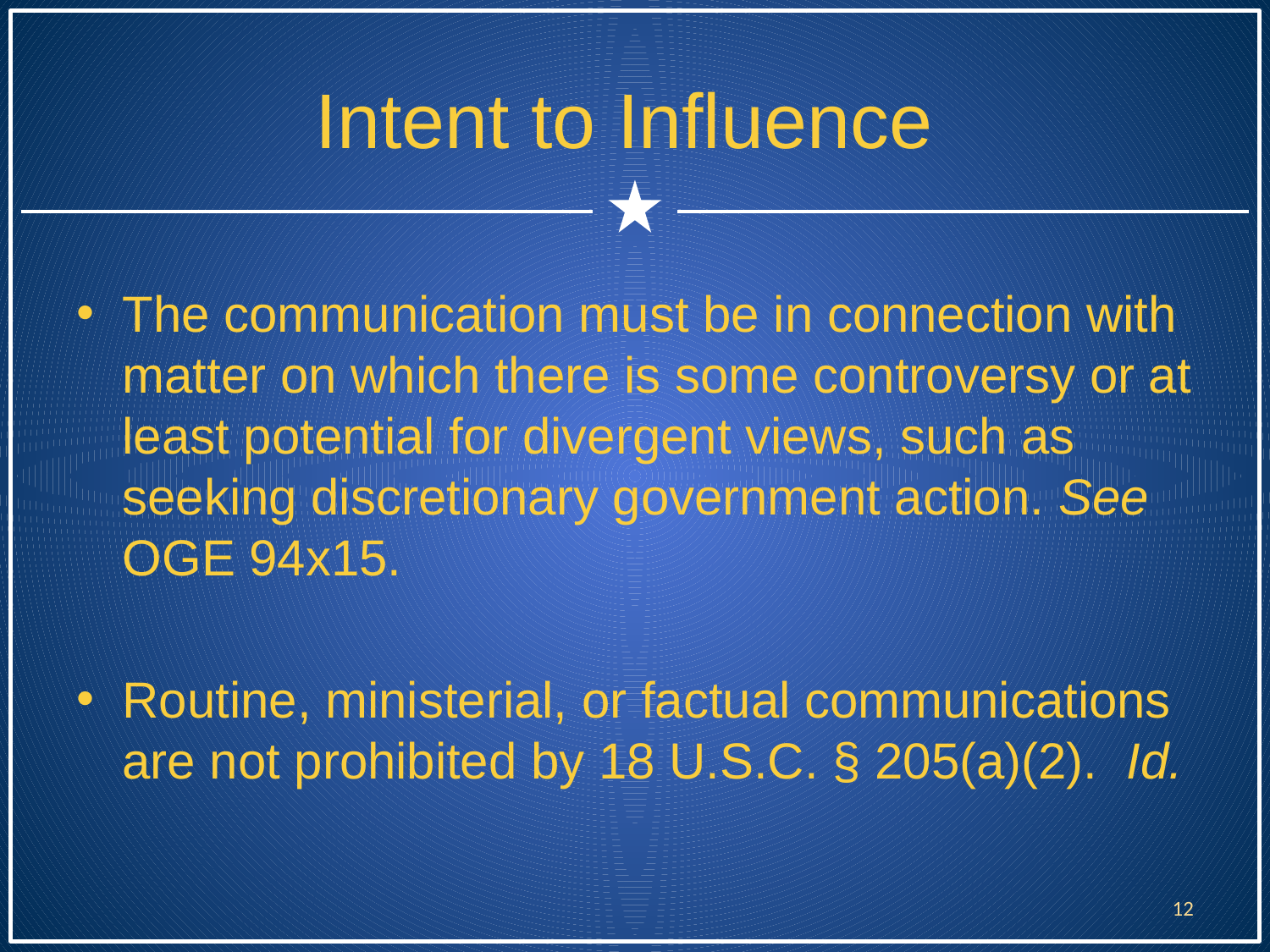

# Intent to Influence
The communication must be in connection with matter on which there is some controversy or at least potential for divergent views, such as seeking discretionary government action. See OGE 94x15.

Routine, ministerial, or factual communications are not prohibited by 18 U.S.C. § 205(a)(2).  Id.
12